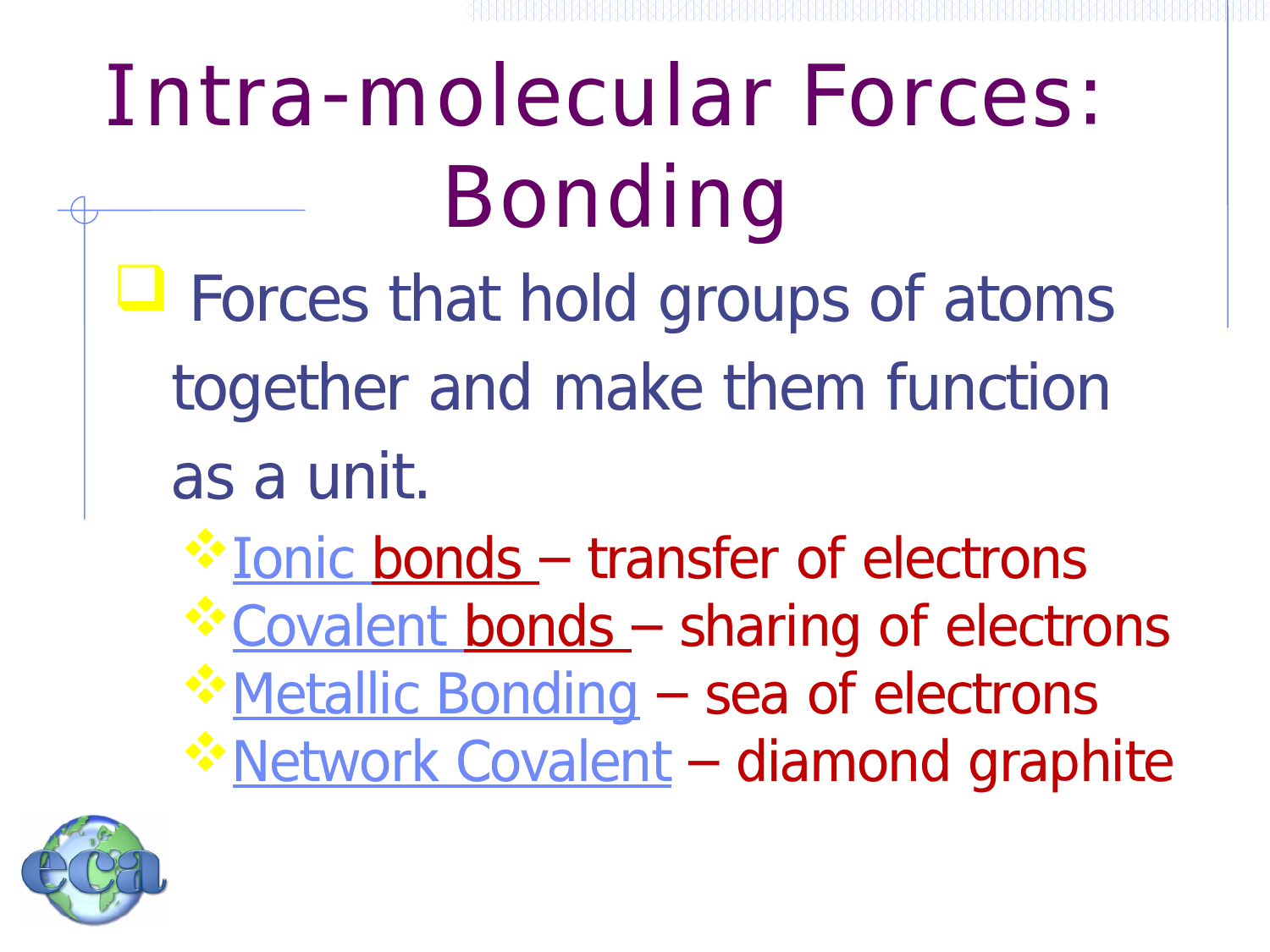

Intra-molecular Forces:
Bonding
 Forces that hold groups of atoms
   together and make them function
   as a unit.
Ionic bonds – transfer of electrons
Covalent bonds – sharing of electrons
Metallic Bonding – sea of electrons
Network Covalent – diamond graphite